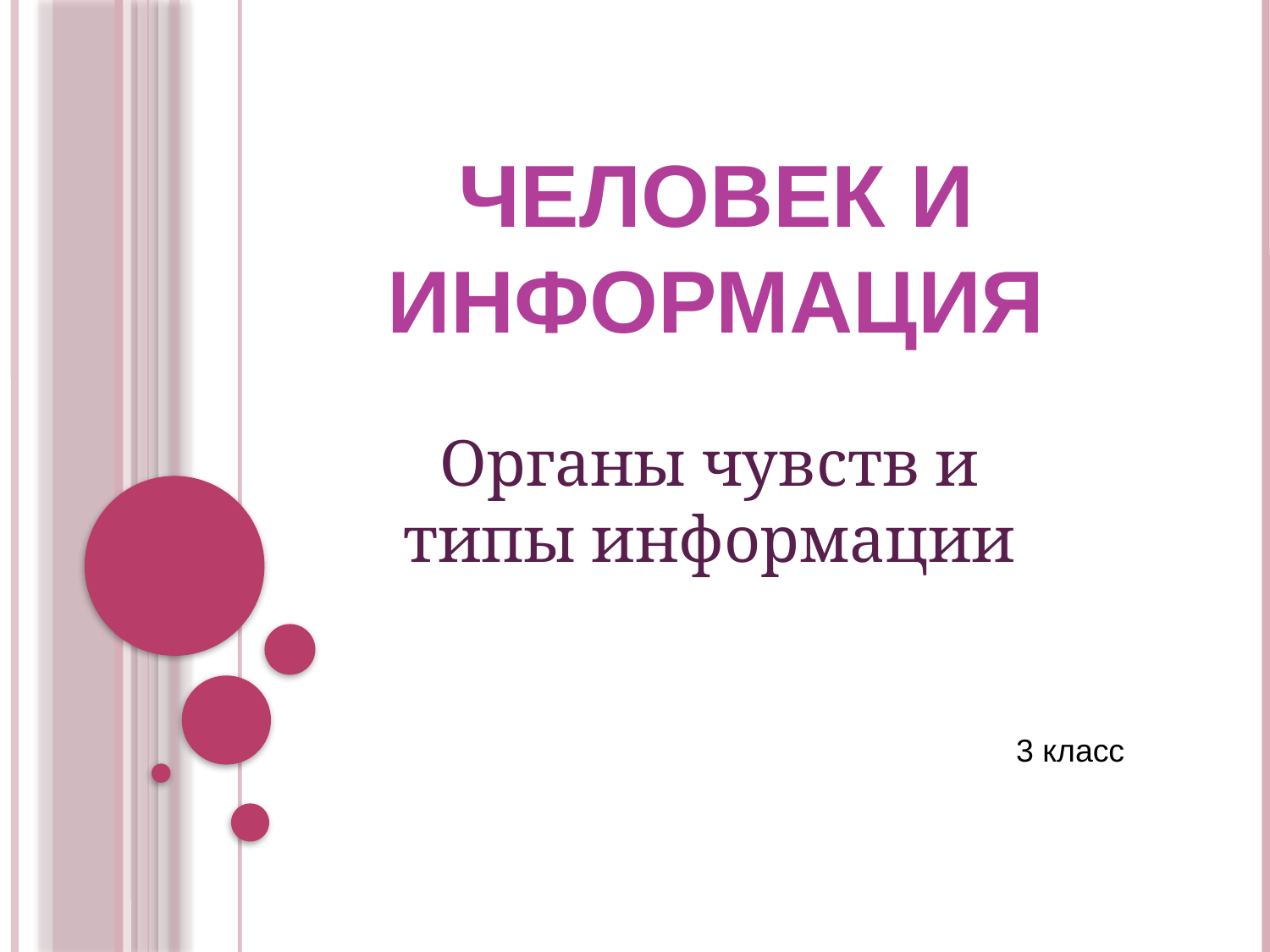

# Человек и информация
Органы чувств и типы информации
3 класс